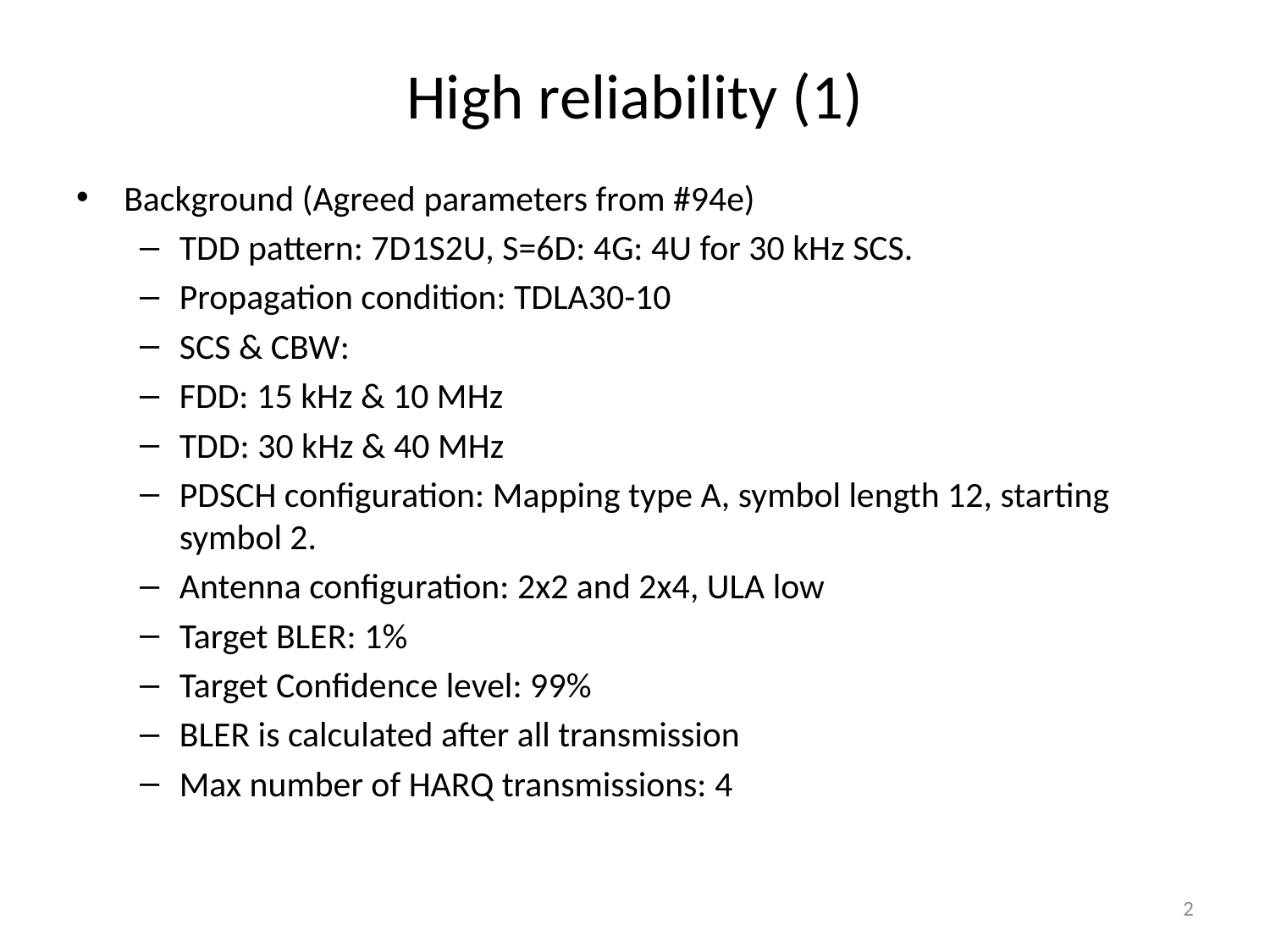

# High reliability (1)
Background (Agreed parameters from #94e)
TDD pattern: 7D1S2U, S=6D: 4G: 4U for 30 kHz SCS.​
Propagation condition: TDLA30-10​
SCS & CBW: ​
FDD: 15 kHz & 10 MHz​
TDD: 30 kHz & 40 MHz​
PDSCH configuration: Mapping type A, symbol length 12, starting symbol 2.​
Antenna configuration: 2x2 and 2x4, ULA low​
Target BLER: 1%​
Target Confidence level: 99%​
BLER is calculated after all transmission​
Max number of HARQ transmissions: 4​

2